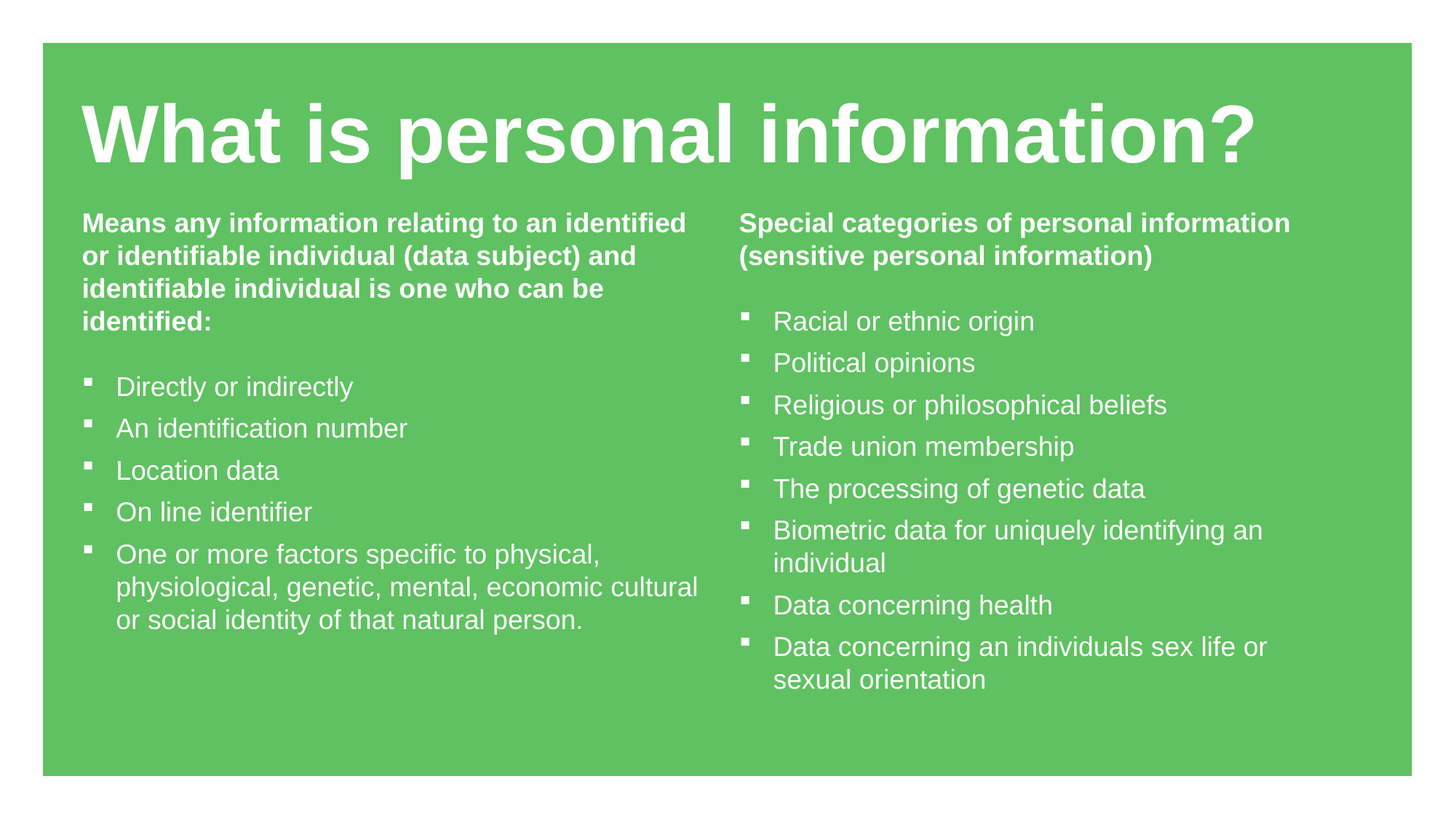

What is personal information?
Means any information relating to an identified or identifiable individual (data subject) and identifiable individual is one who can be identified:

Directly or indirectly
An identification number
Location data
On line identifier
One or more factors specific to physical, physiological, genetic, mental, economic cultural or social identity of that natural person.
Special categories of personal information
(sensitive personal information)

Racial or ethnic origin
Political opinions
Religious or philosophical beliefs
Trade union membership
The processing of genetic data
Biometric data for uniquely identifying an individual
Data concerning health
Data concerning an individuals sex life or sexual orientation